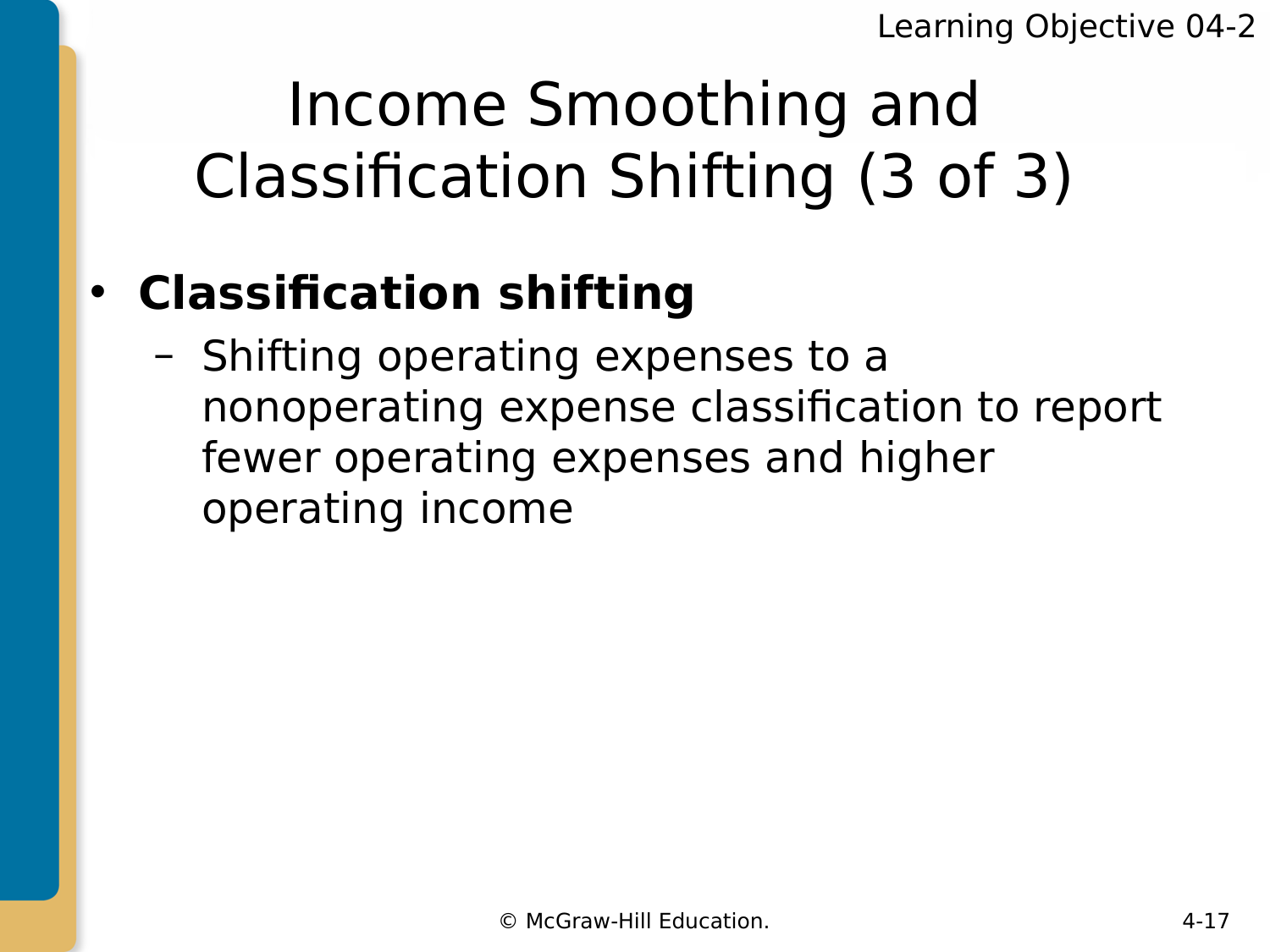

Learning Objective 04-2
# Income Smoothing and Classification Shifting (3 of 3)
Classification shifting
Shifting operating expenses to a nonoperating expense classification to report fewer operating expenses and higher operating income